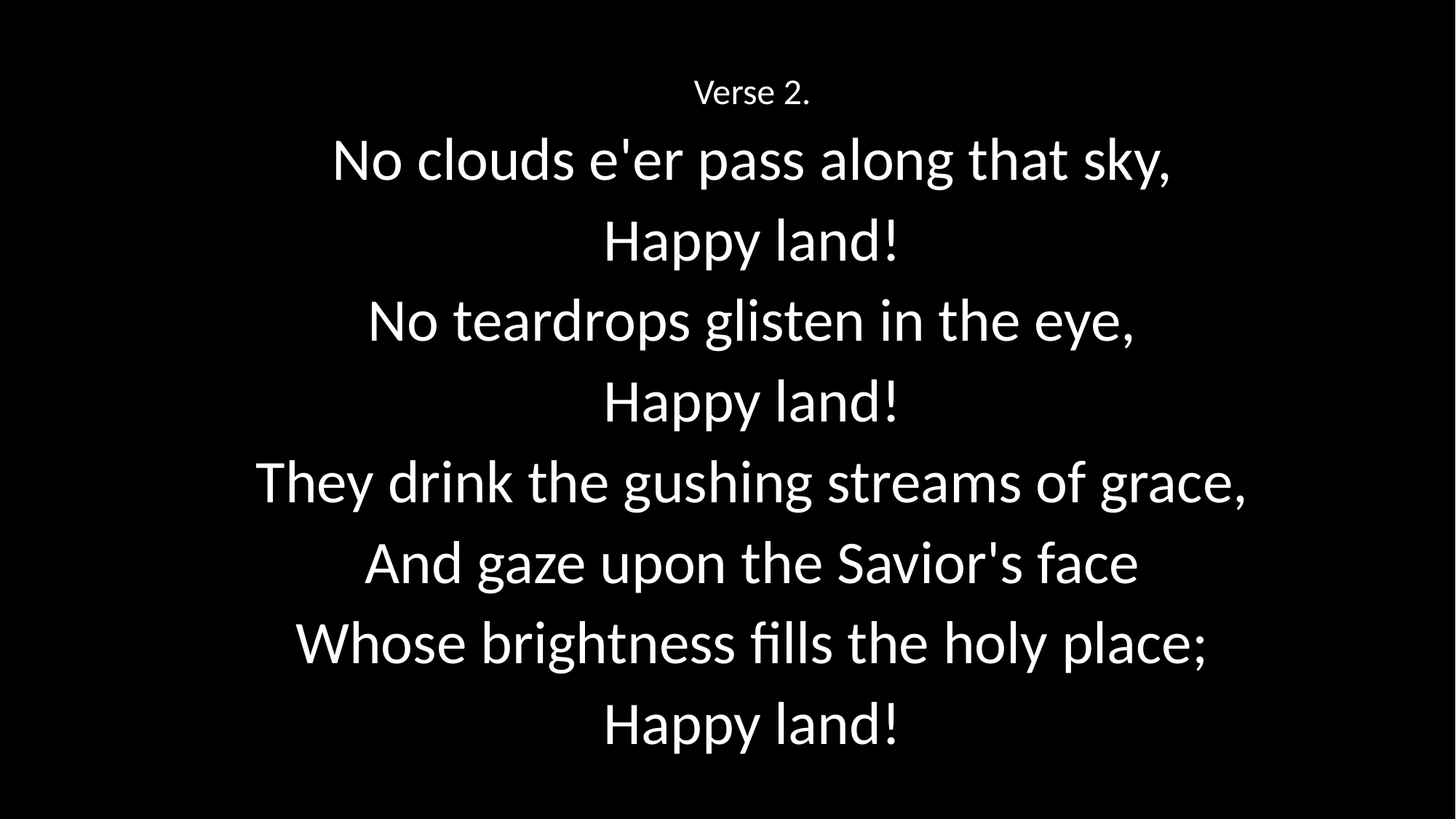

Verse 2.
No clouds e'er pass along that sky,
Happy land!
No teardrops glisten in the eye,
Happy land!
They drink the gushing streams of grace,
And gaze upon the Savior's face
Whose brightness fills the holy place;
Happy land!